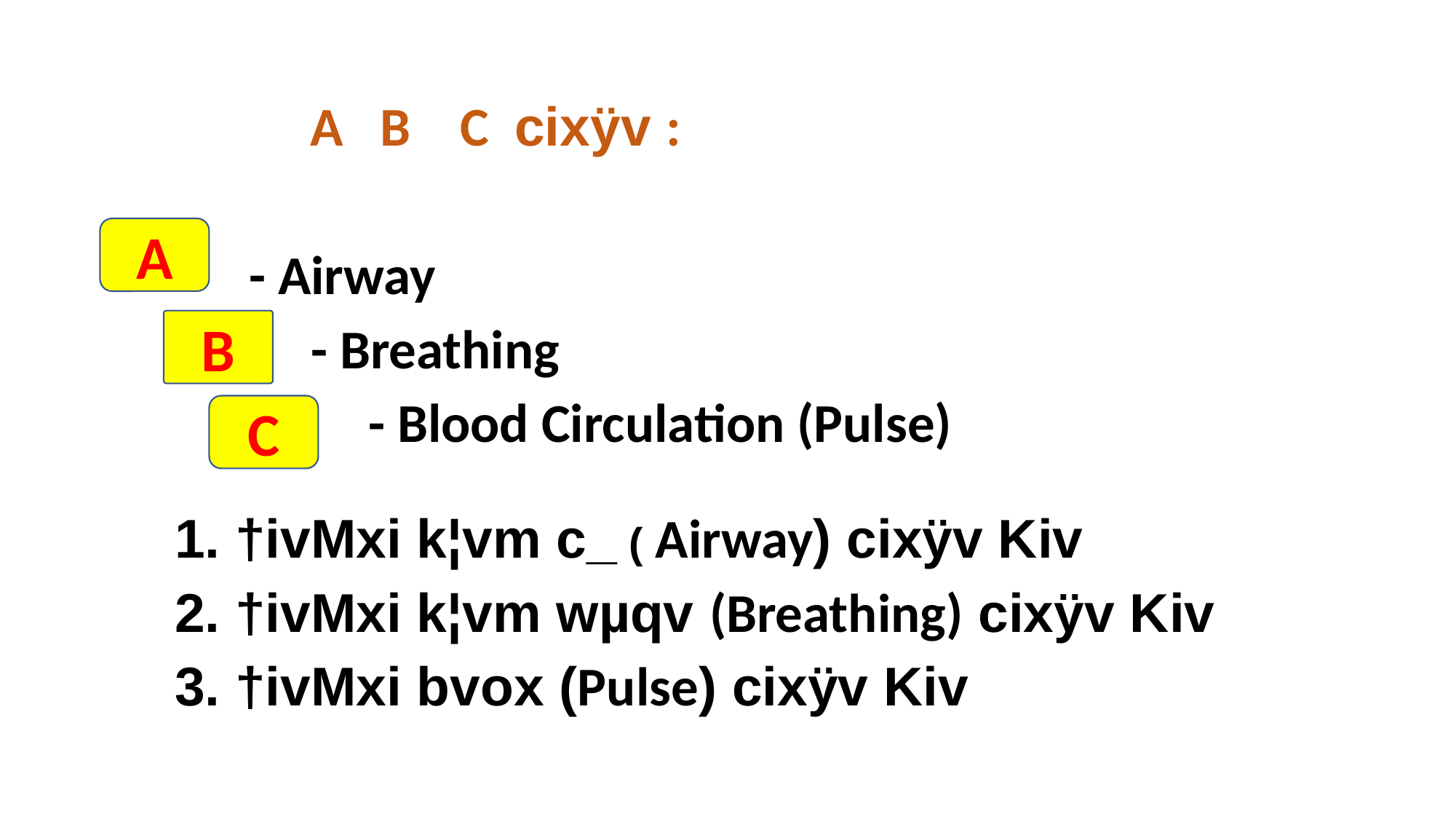

A   B    C  cixÿv :

      - Airway
           - Breathing
               - Blood Circulation (Pulse)

1. †ivMxi k¦vm c_ ( Airway) cixÿv Kiv
2. †ivMxi k¦vm wµqv (Breathing) cixÿv Kiv
3. †ivMxi bvox (Pulse) cixÿv Kiv

A
B
C